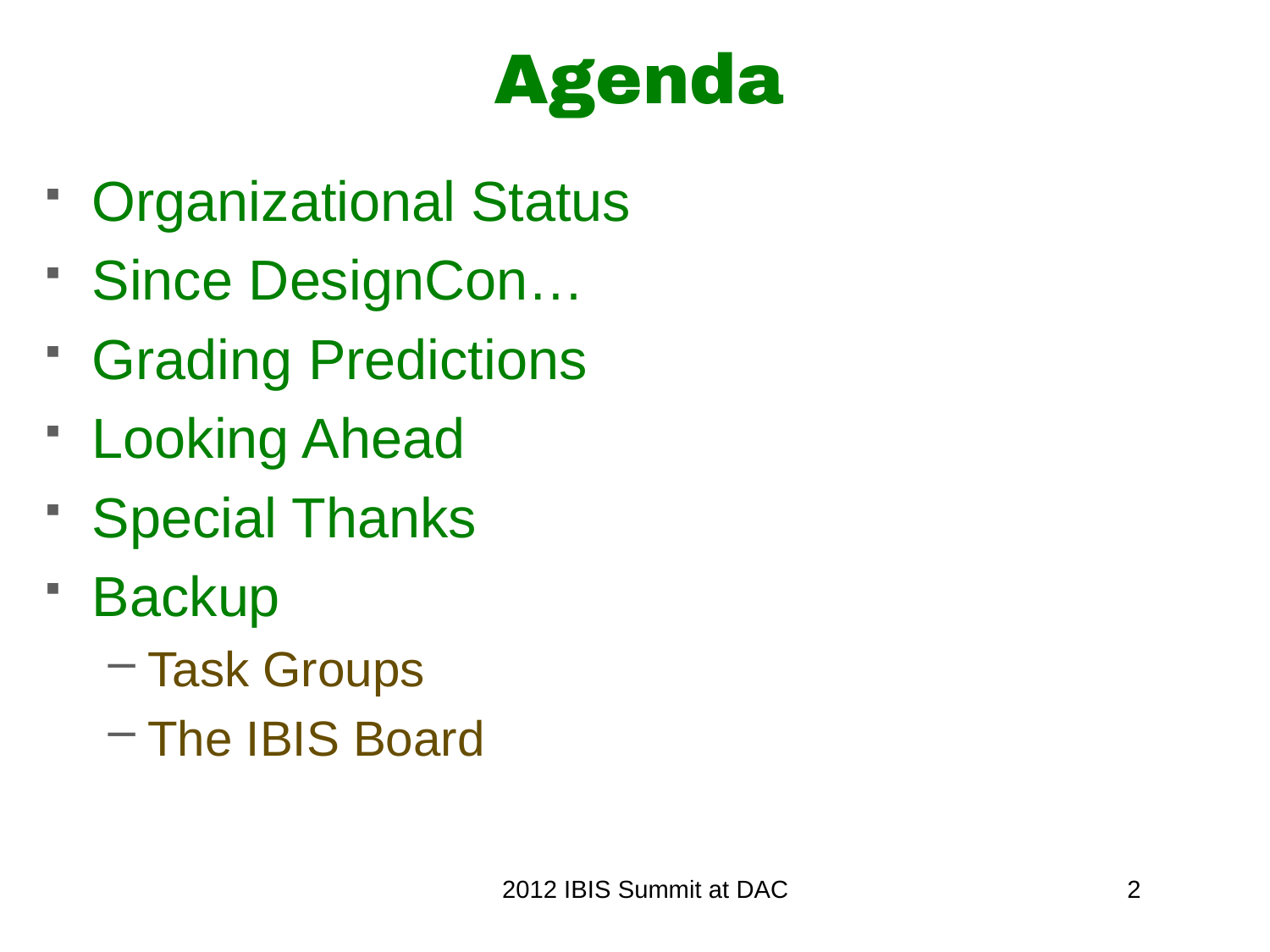

# Agenda
Organizational Status
Since DesignCon…
Grading Predictions
Looking Ahead
Special Thanks
Backup
Task Groups
The IBIS Board

2012 IBIS Summit at DAC

2